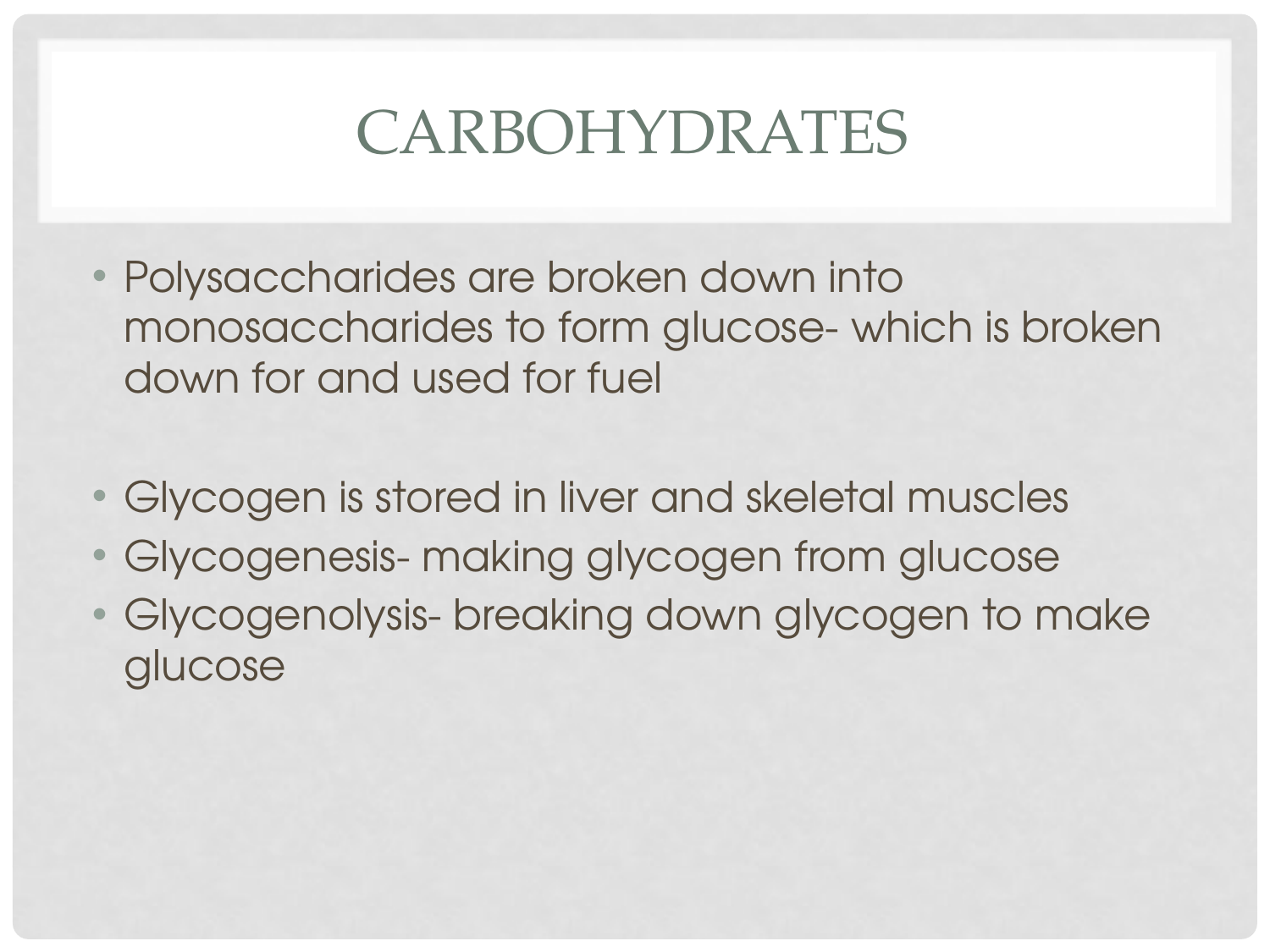

# Carbohydrates
Polysaccharides are broken down into monosaccharides to form glucose- which is broken down for and used for fuel

Glycogen is stored in liver and skeletal muscles
Glycogenesis- making glycogen from glucose
Glycogenolysis- breaking down glycogen to make glucose